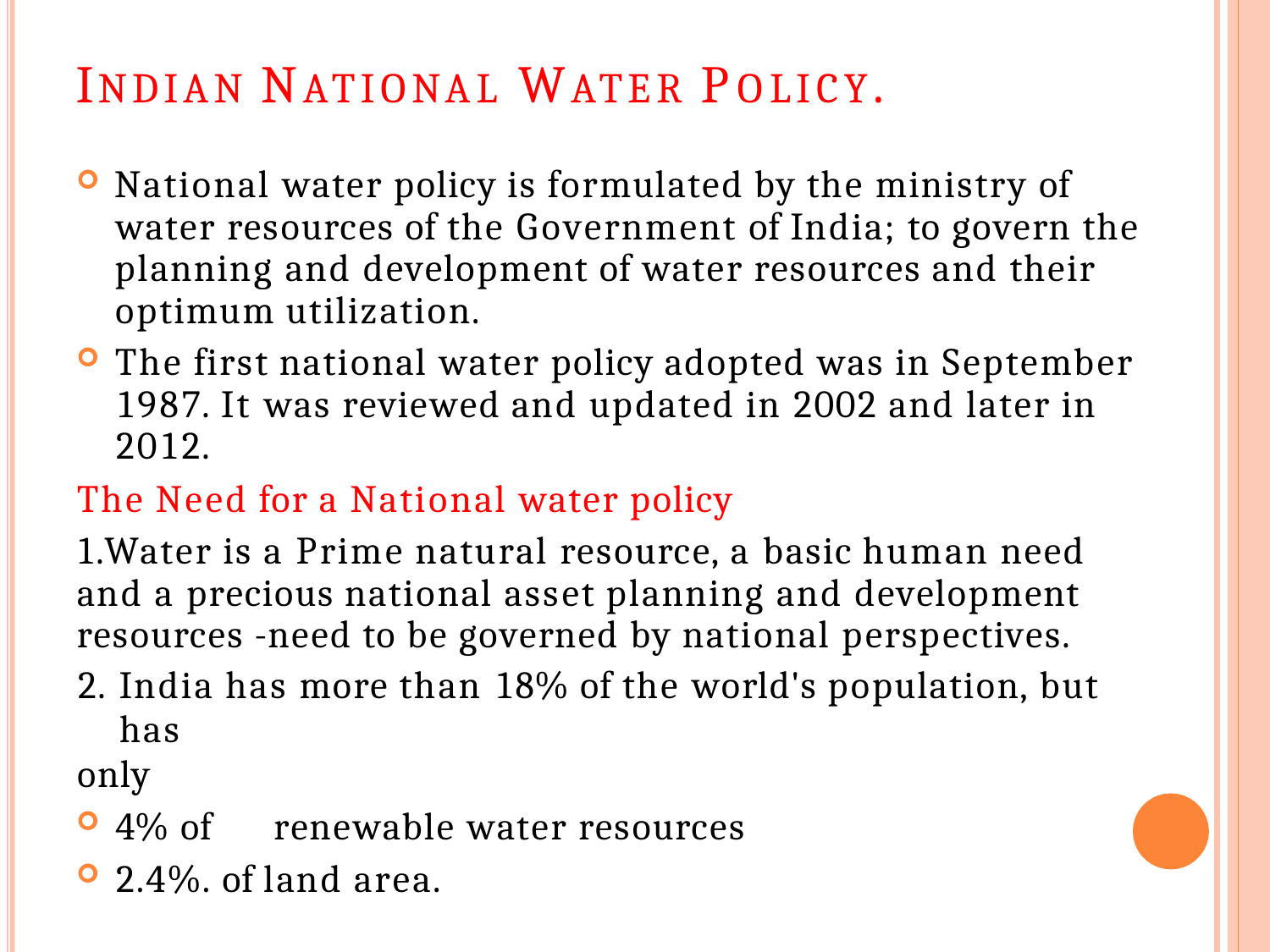

# INDIAN NATIONAL WATER POLICY.
National water policy is formulated by the ministry of  water resources of the Government of India; to govern the  planning and development of water resources and their  optimum utilization.
The first national water policy adopted was in September  1987. It was reviewed and updated in 2002 and later in  2012.
The Need for a National water policy
Water is a Prime natural resource, a basic human need  and a precious national asset planning and development  resources -need to be governed by national perspectives.
India has more than 18% of the world's population, but has
only
4% of	renewable water resources
2.4%. of land area.